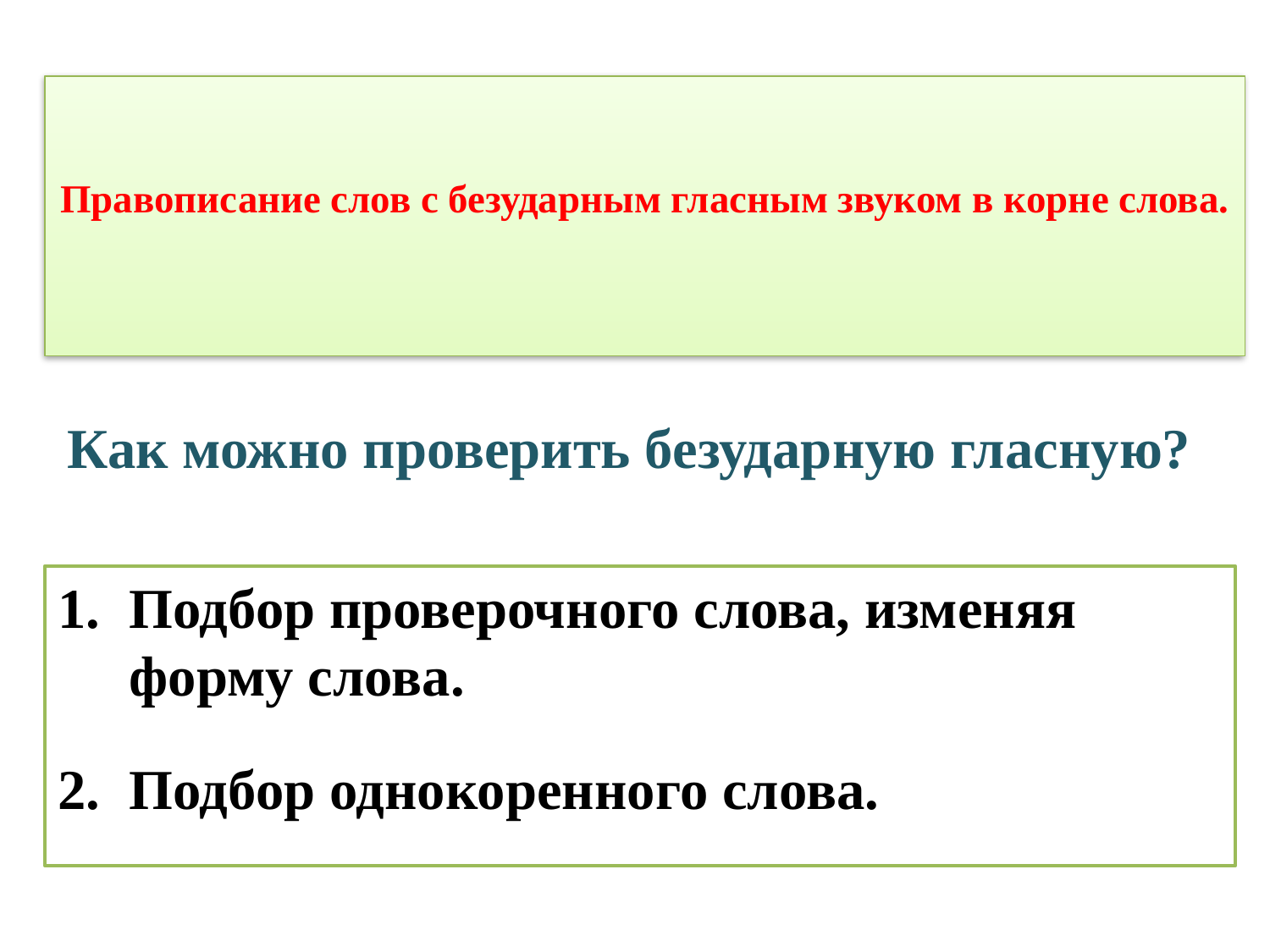

# Правописание слов с безударным гласным звуком в корне слова.
Как можно проверить безударную гласную?
Подбор проверочного слова, изменяя форму слова.
Подбор однокоренного слова.